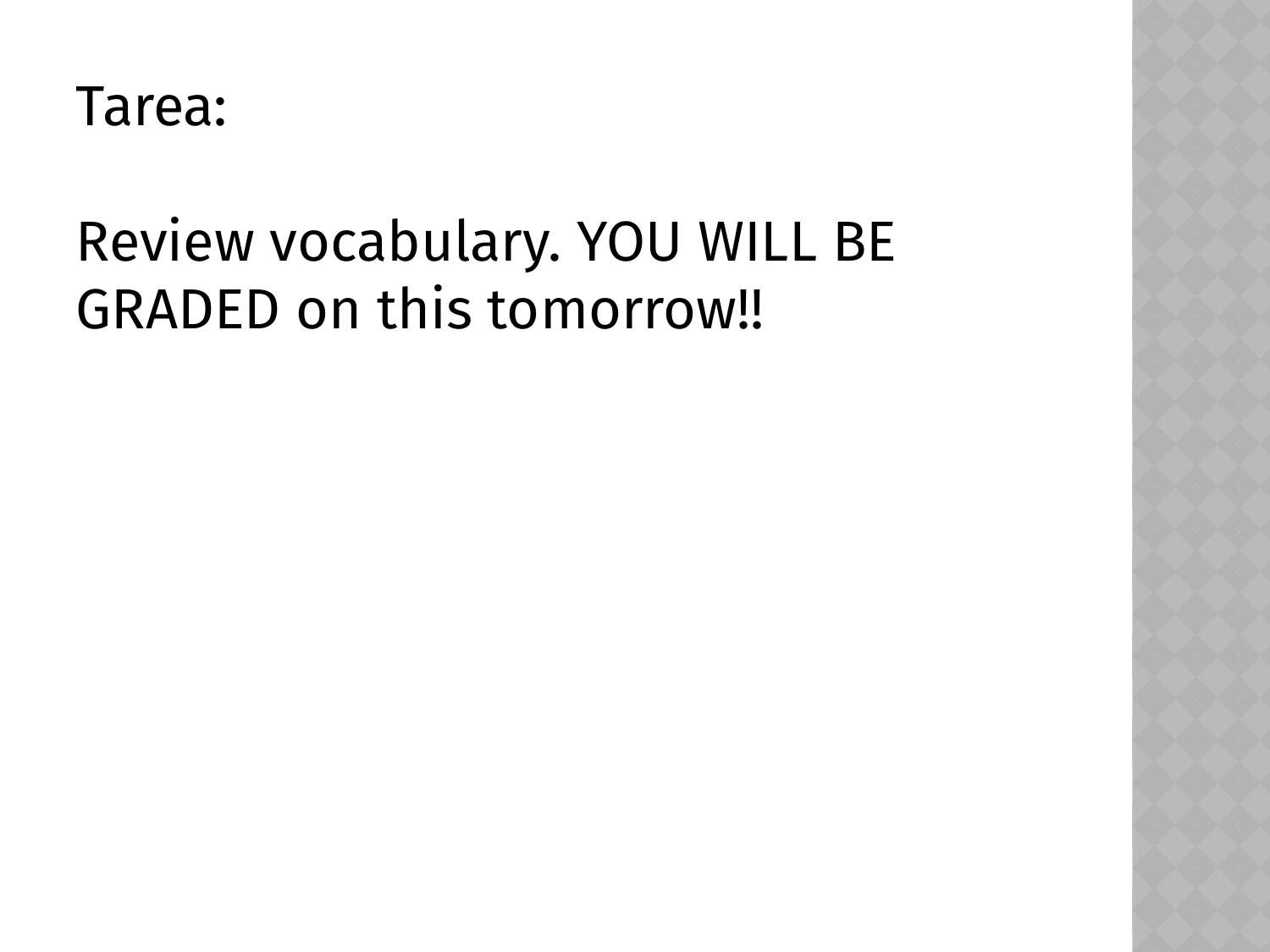

Tarea:

Review vocabulary. YOU WILL BE GRADED on this tomorrow!!